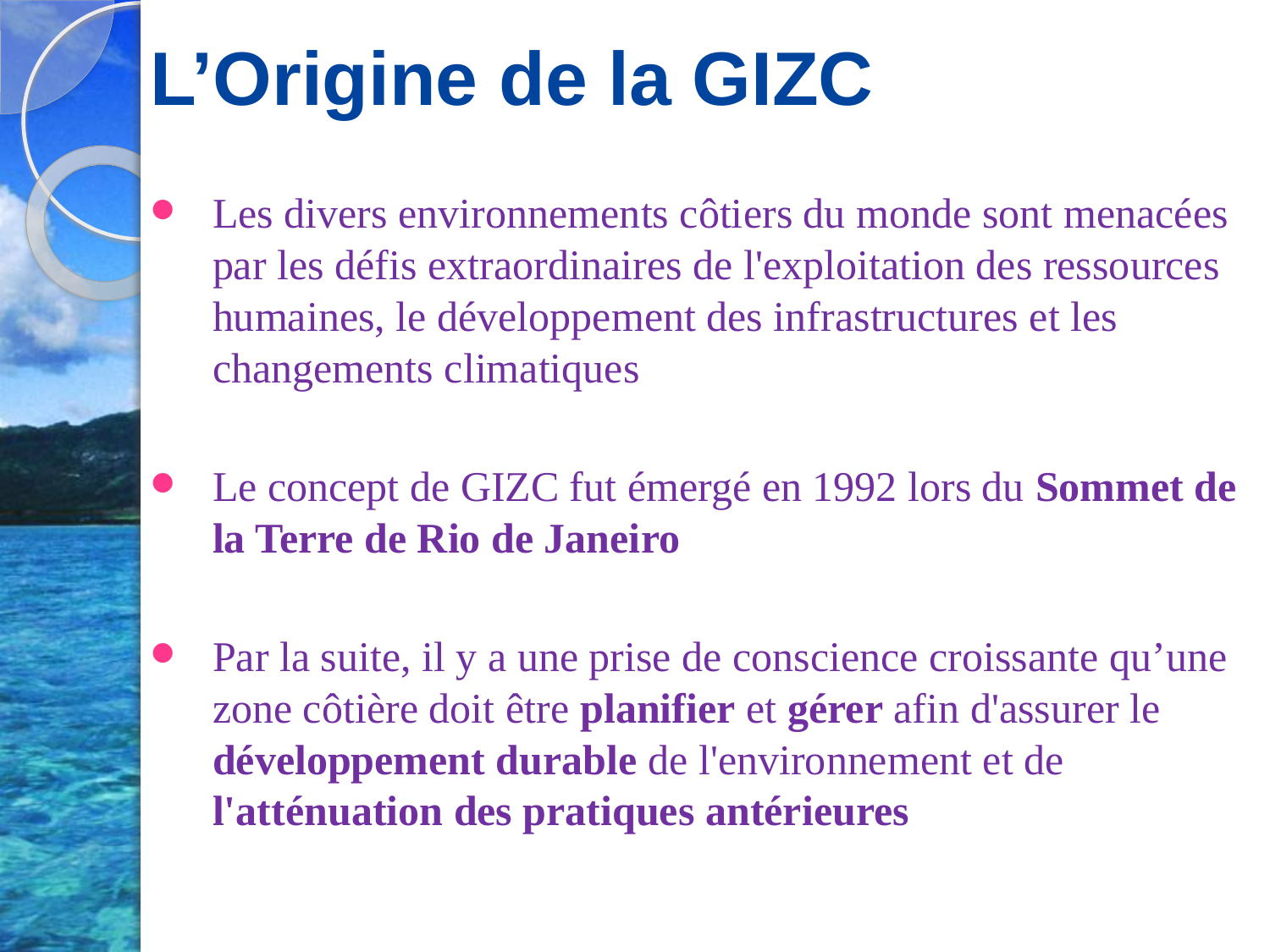

# L’Origine de la GIZC
Les divers environnements côtiers du monde sont menacées par les défis extraordinaires de l'exploitation des ressources humaines, le développement des infrastructures et les changements climatiques

Le concept de GIZC fut émergé en 1992 lors du Sommet de la Terre de Rio de Janeiro

Par la suite, il y a une prise de conscience croissante qu’une zone côtière doit être planifier et gérer afin d'assurer le développement durable de l'environnement et de l'atténuation des pratiques antérieures